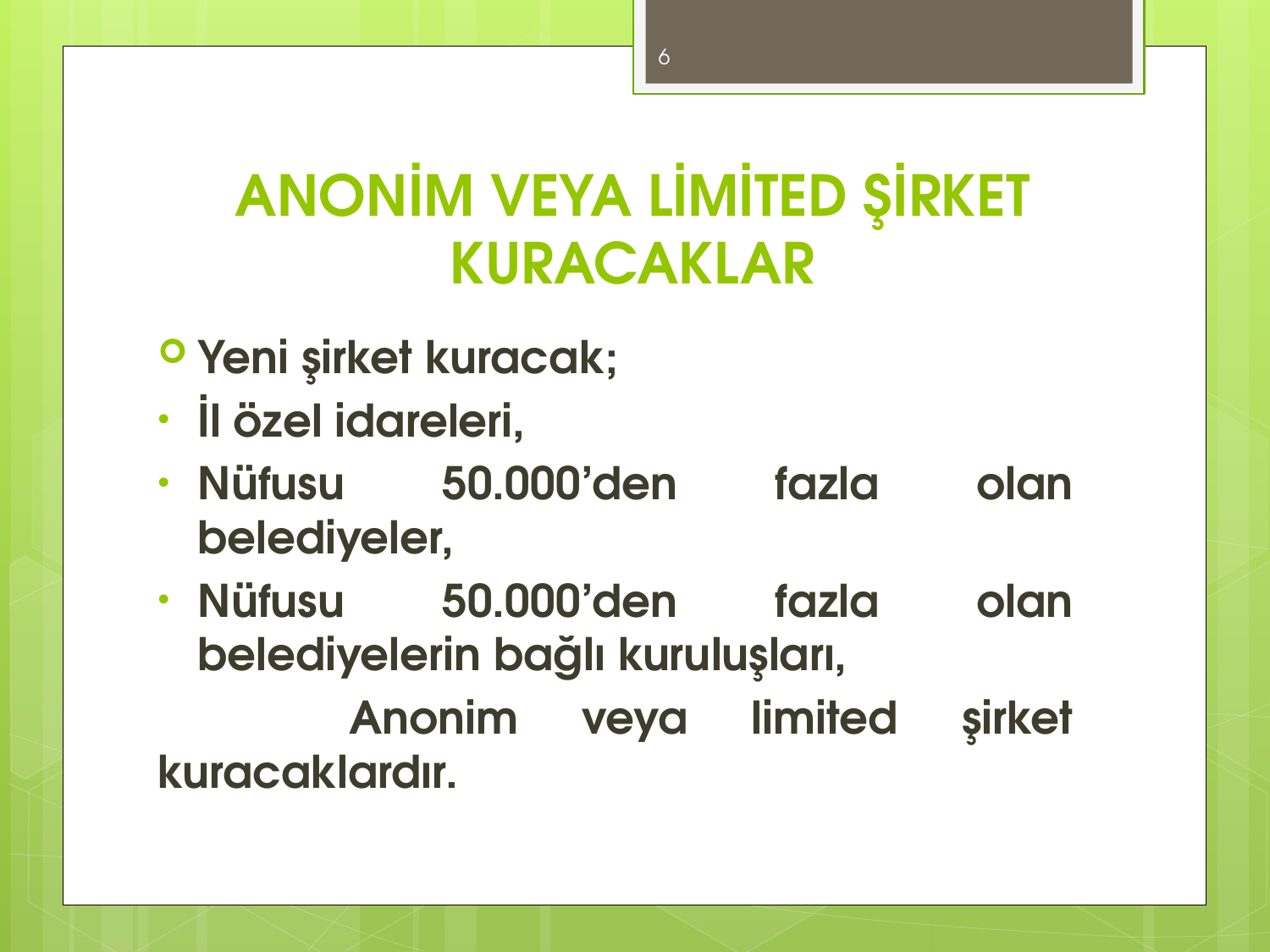

6
# ANONİM VEYA LİMİTED ŞİRKET KURACAKLAR
Yeni şirket kuracak;
İl özel idareleri,
Nüfusu 50.000’den fazla olan belediyeler,
Nüfusu 50.000’den fazla olan belediyelerin bağlı kuruluşları,
   Anonim veya limited şirket kuracaklardır.